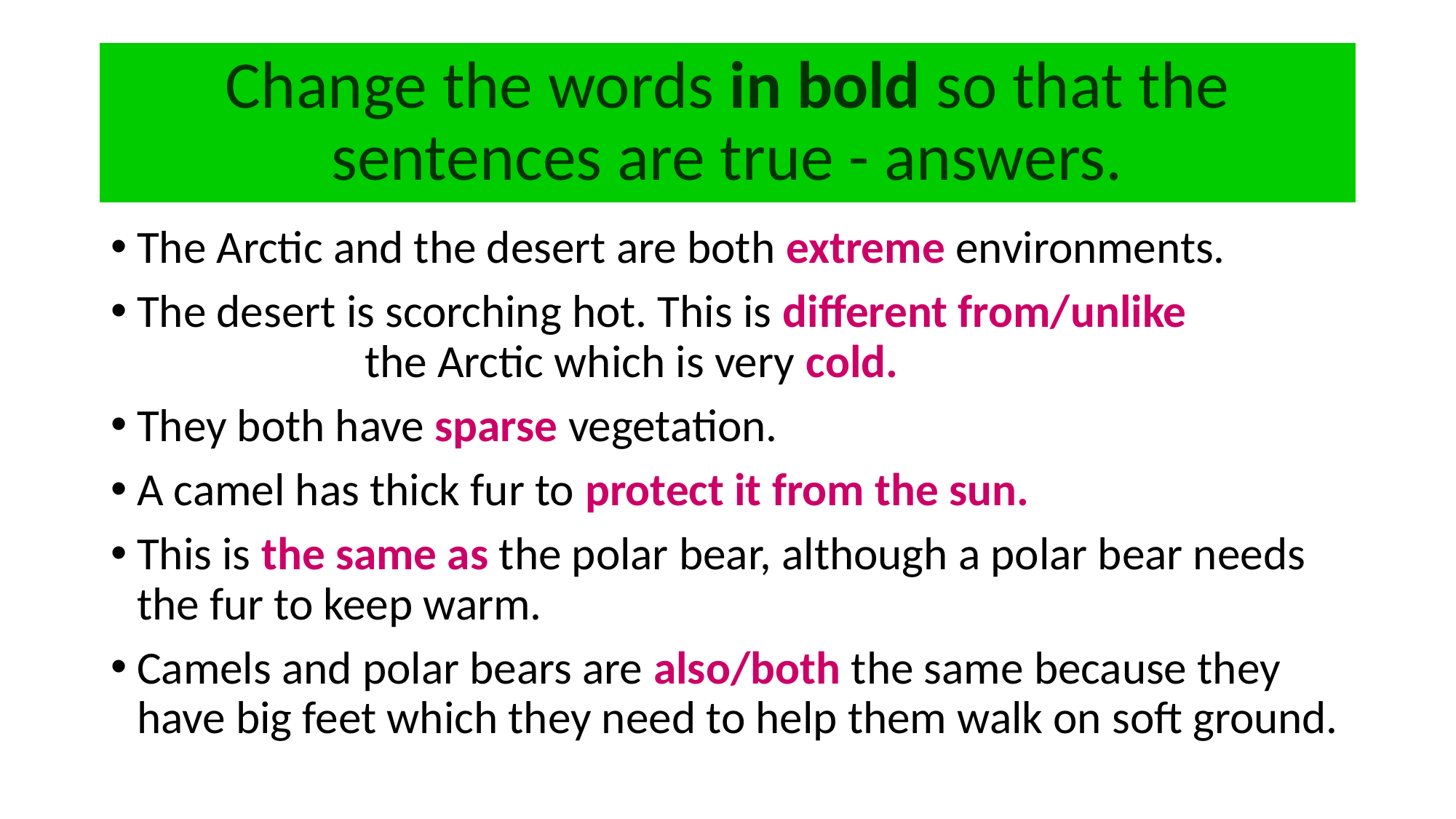

# Change the words in bold so that the sentences are true - answers.
The Arctic and the desert are both extreme environments.
The desert is scorching hot. This is different from/unlike                                      the Arctic which is very cold.
They both have sparse vegetation.
A camel has thick fur to protect it from the sun.
This is the same as the polar bear, although a polar bear needs the fur to keep warm.
Camels and polar bears are also/both the same because they have big feet which they need to help them walk on soft ground.